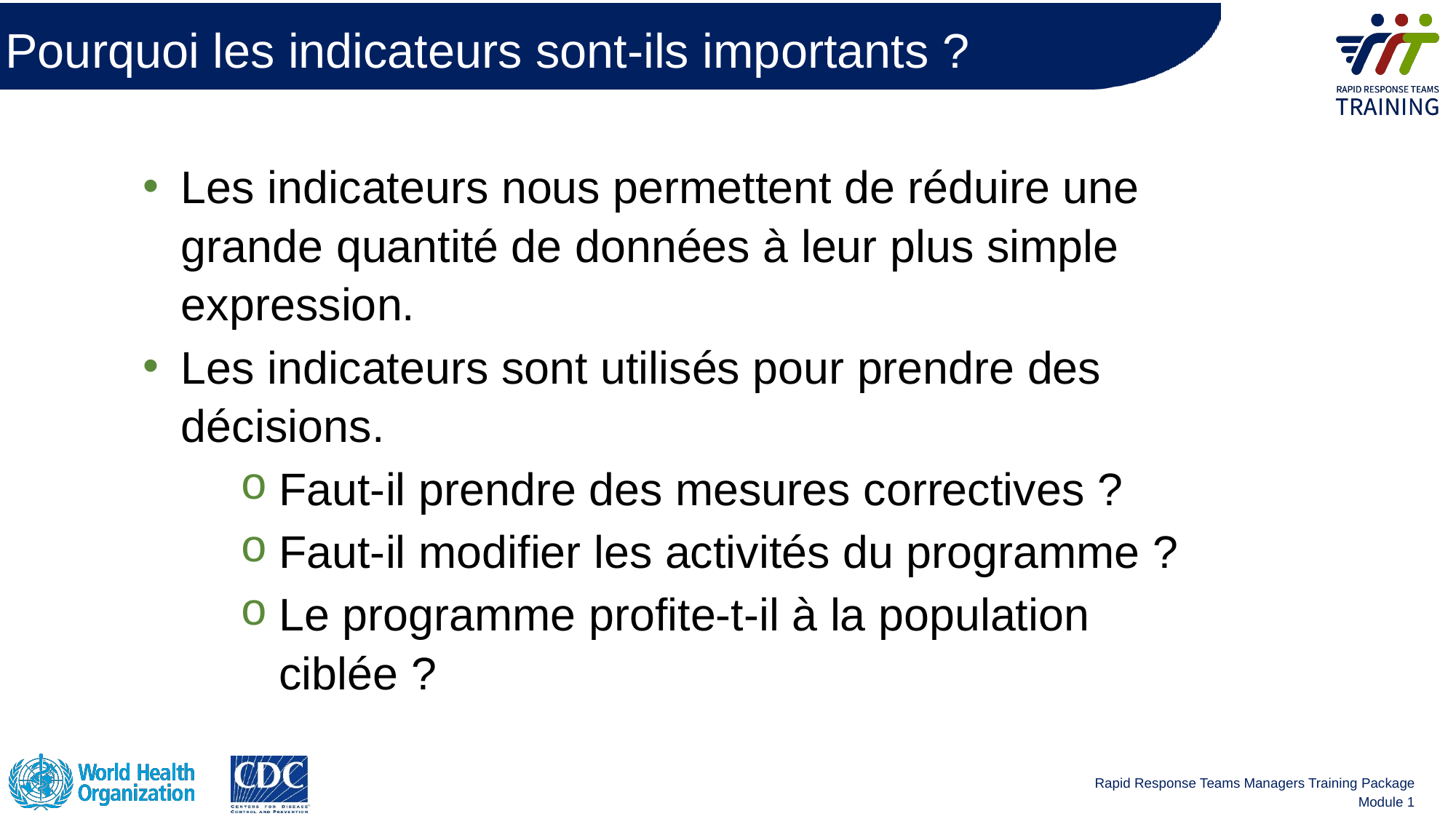

# Pourquoi les indicateurs sont-ils importants ?
Les indicateurs nous permettent de réduire une grande quantité de données à leur plus simple expression.
Les indicateurs sont utilisés pour prendre des décisions.
Faut-il prendre des mesures correctives ?
Faut-il modifier les activités du programme ?
Le programme profite-t-il à la population ciblée ?